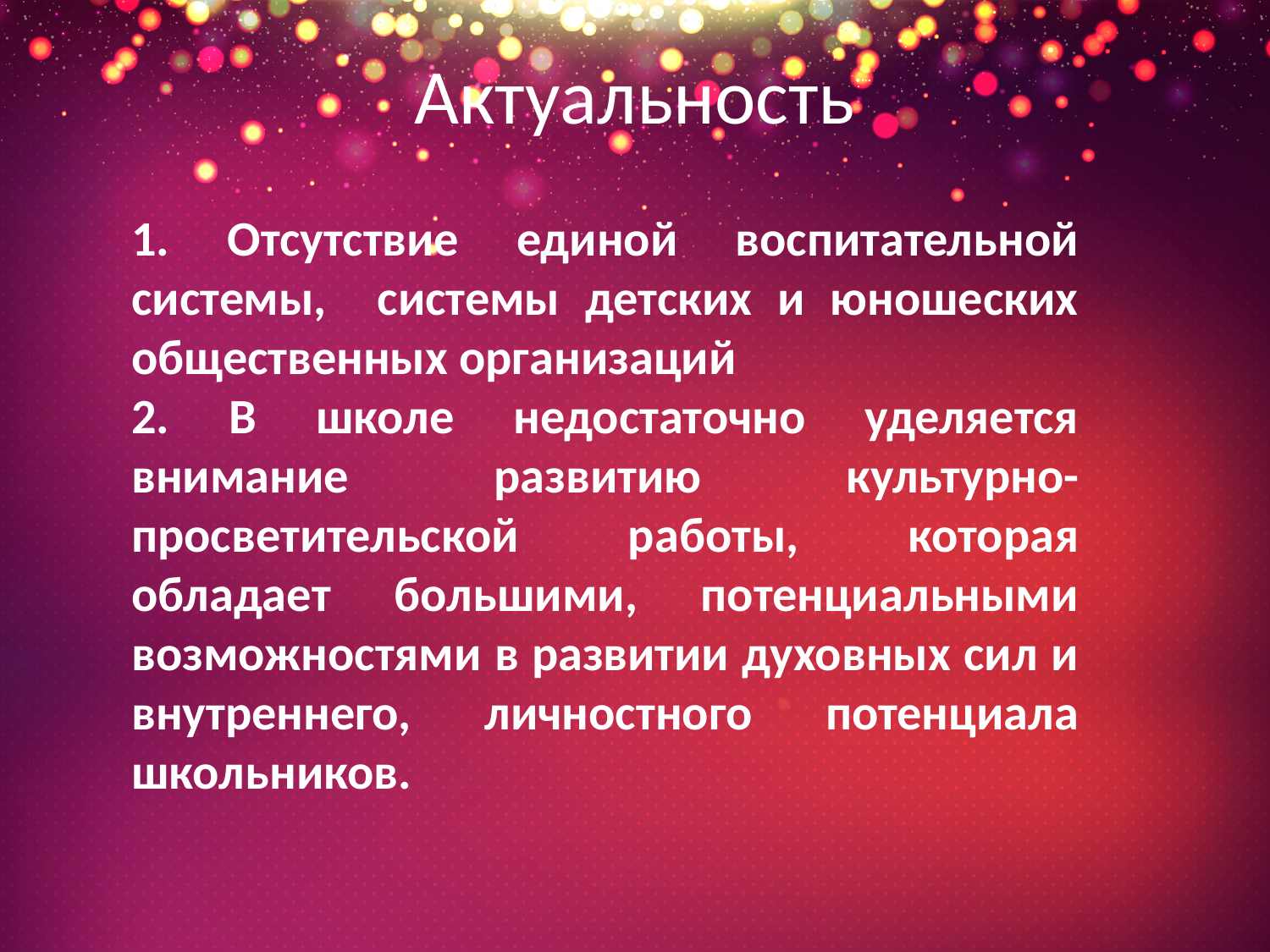

# Актуальность
1. Отсутствие единой воспитательной системы,  системы детских и юношеских общественных организаций
2. В школе недостаточно уделяется внимание развитию культурно-просветительской работы, которая обладает большими, потенциальными возможностями в развитии духовных сил и внутреннего, личностного потенциала школьников.